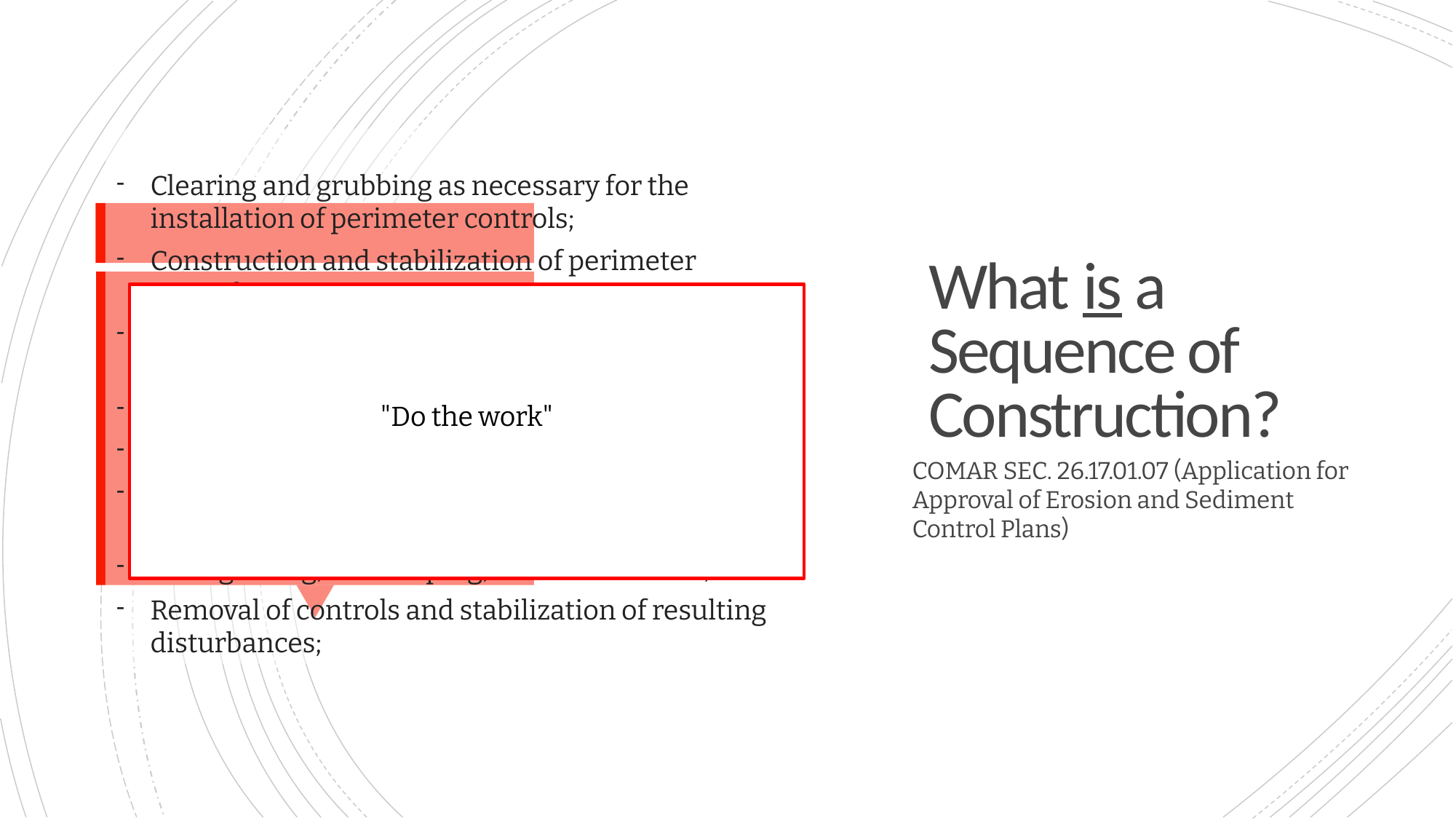

Clearing and grubbing as necessary for the installation of perimeter controls;
Construction and stabilization of perimeter controls;
Remaining clearing and grubbing within installed perimeter controls;
Road grading;
Grading for the remainder of the site;
Utility installation and connections to existing structures;
Final grading, landscaping, and stabilization; and
Removal of controls and stabilization of resulting disturbances;
# What is a Sequence of Construction?
"Do the work"

COMAR SEC. 26.17.01.07 (Application for Approval of Erosion and Sediment Control Plans)